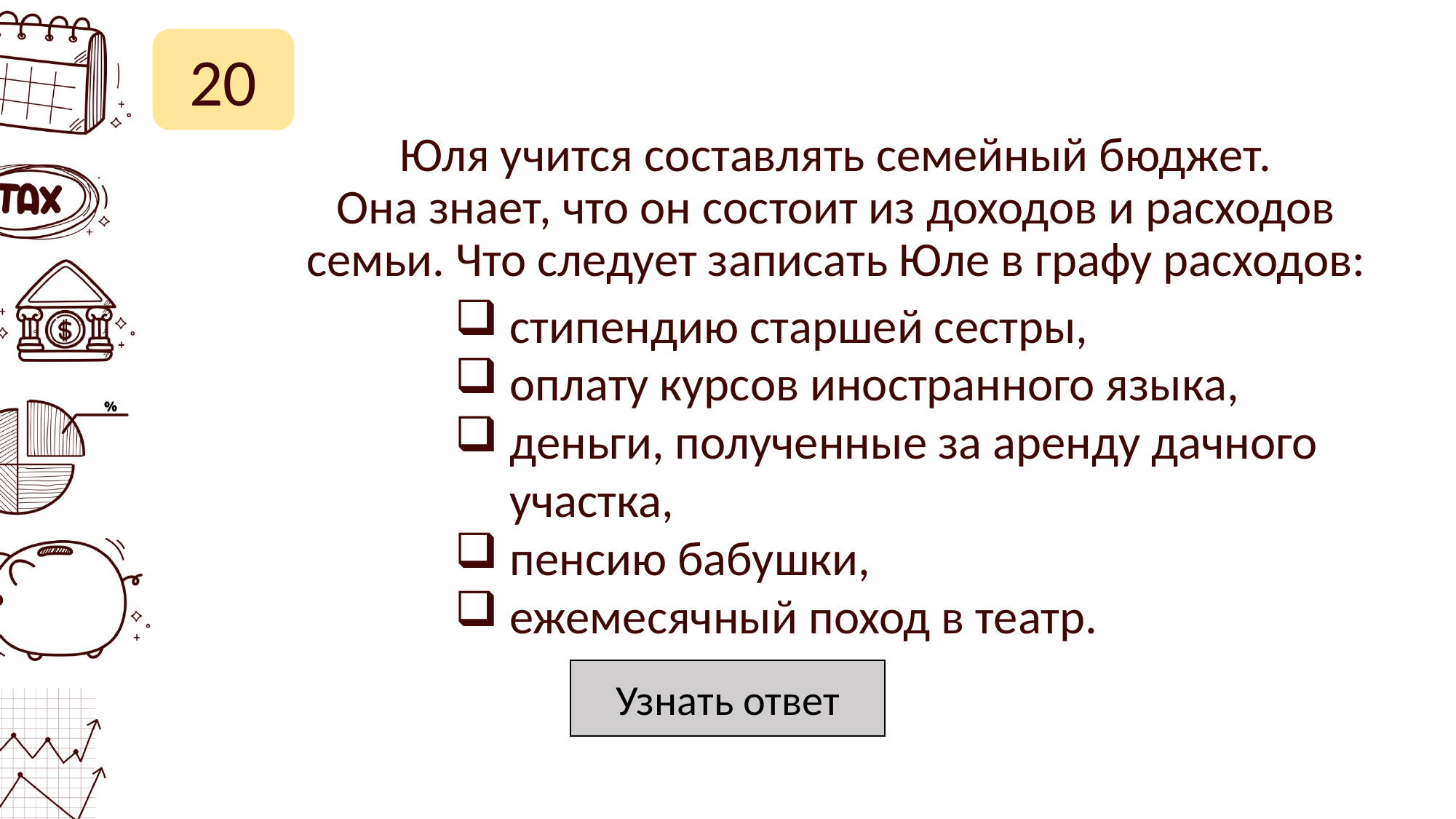

# Юля учится составлять семейный бюджет. Она знает, что он состоит из доходов и расходов семьи. Что следует записать Юле в графу расходов:
20
стипендию старшей сестры,
﻿﻿оплату курсов иностранного языка,
деньги, полученные за аренду дачного участка,
﻿﻿пенсию бабушки,
ежемесячный поход в театр.